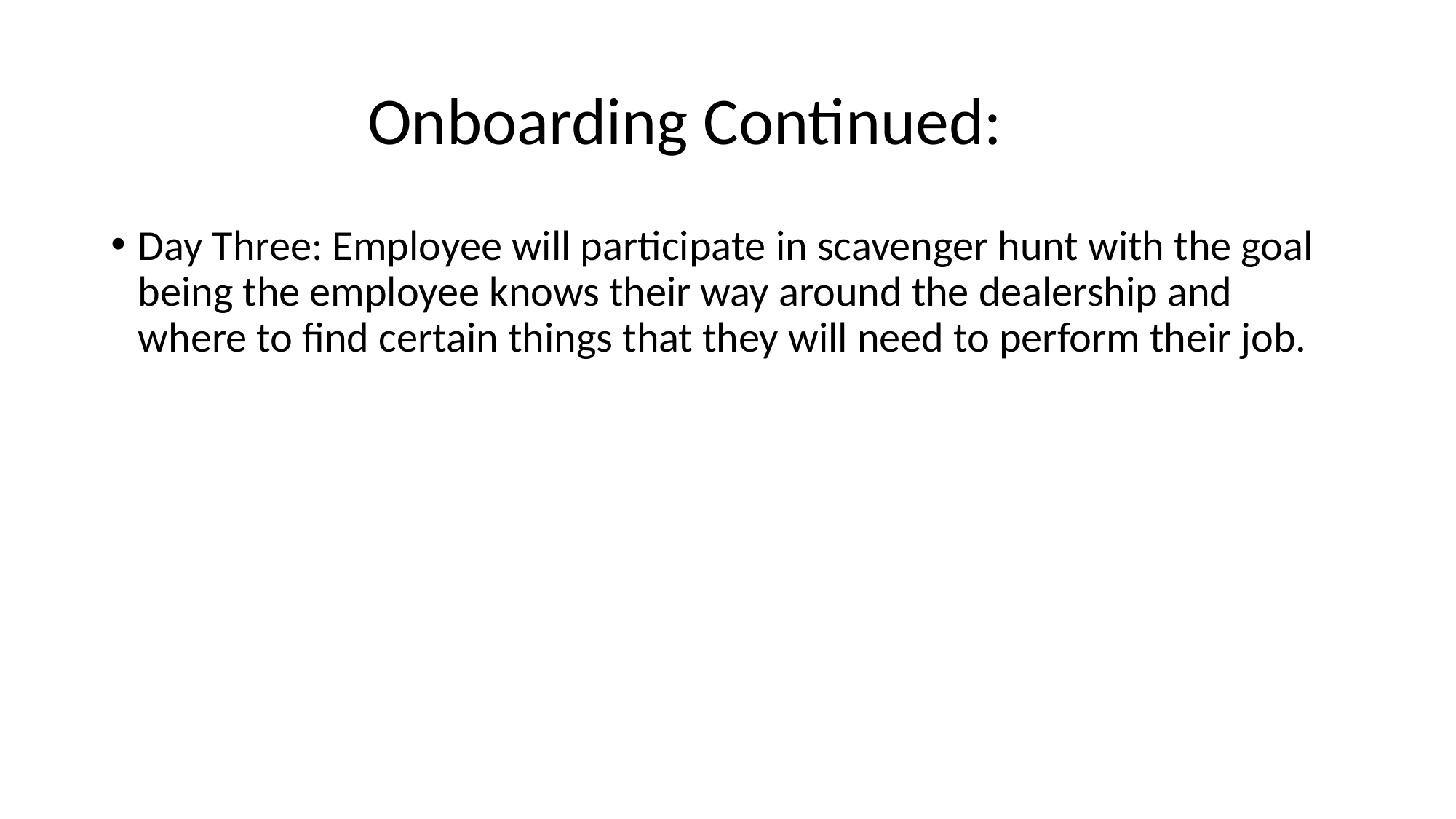

# Onboarding Continued:
Day Three: Employee will participate in scavenger hunt with the goal being the employee knows their way around the dealership and where to find certain things that they will need to perform their job.